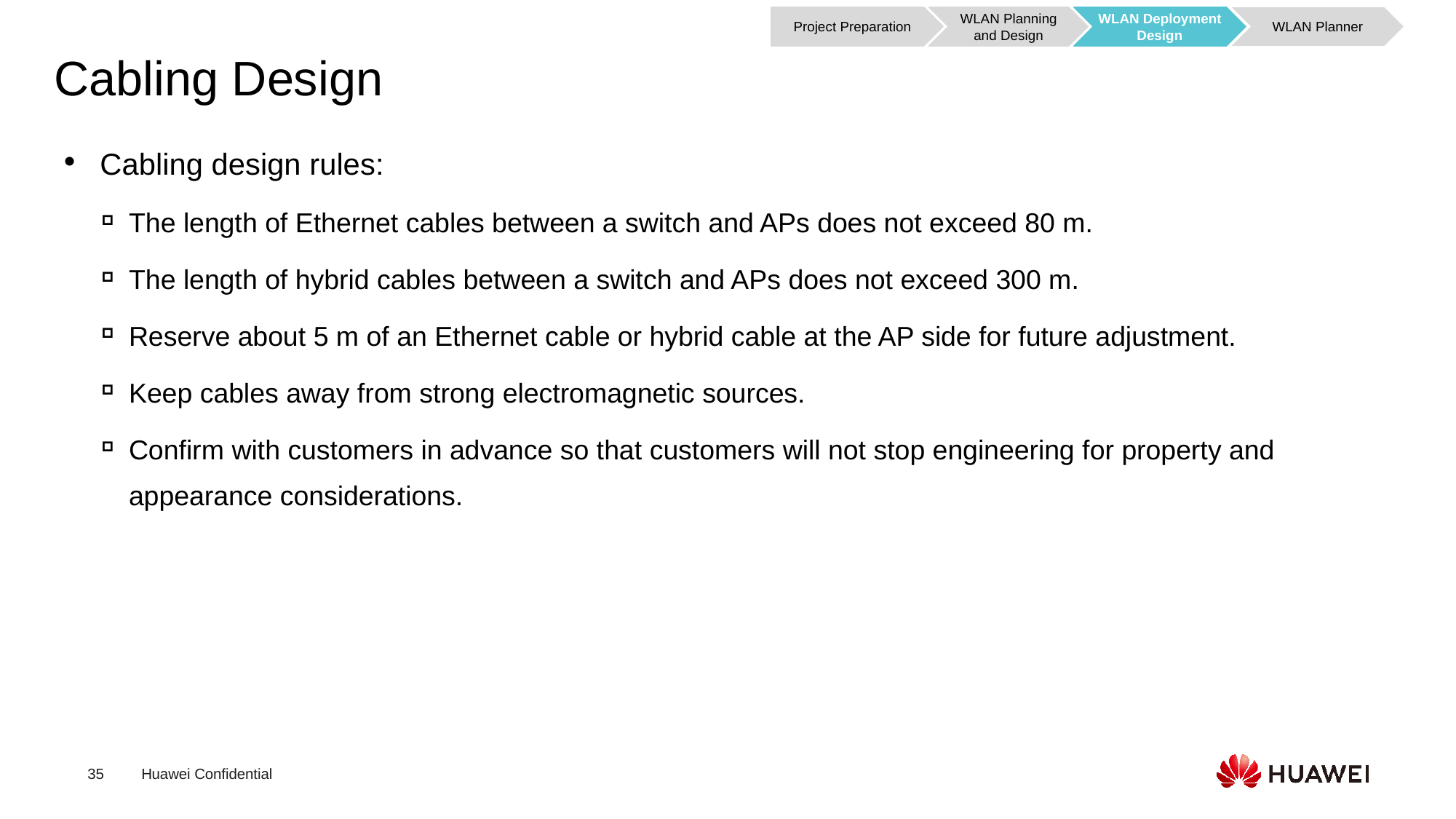

Project Preparation
WLAN Planning and Design
WLAN Deployment Design
WLAN Planner
# Cabling Design
Cabling design rules:
The length of Ethernet cables between a switch and APs does not exceed 80 m.
The length of hybrid cables between a switch and APs does not exceed 300 m.
Reserve about 5 m of an Ethernet cable or hybrid cable at the AP side for future adjustment.
Keep cables away from strong electromagnetic sources.
Confirm with customers in advance so that customers will not stop engineering for property and appearance considerations.